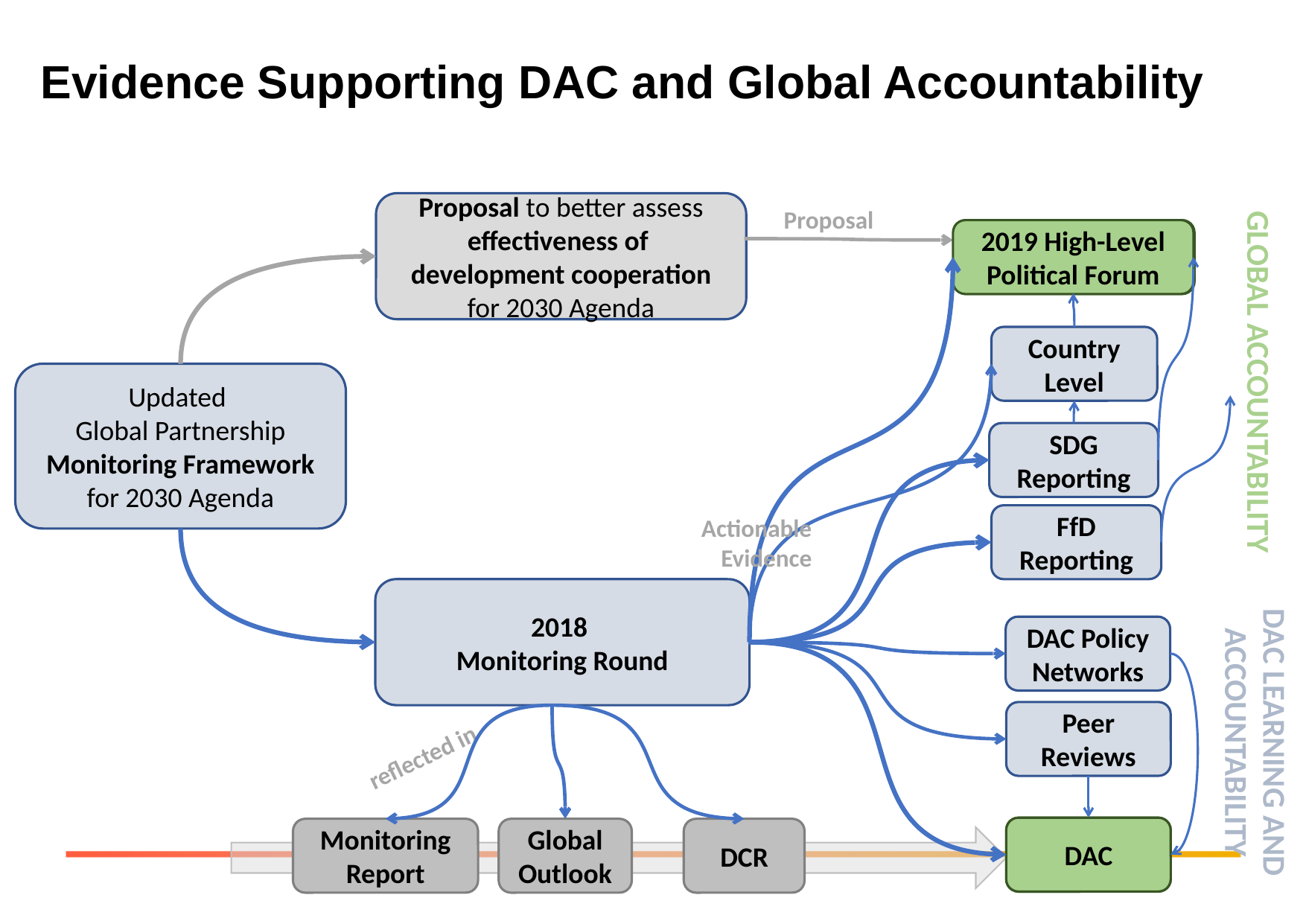

Evidence Supporting DAC and Global Accountability
Proposal to better assess effectiveness of  development cooperation for 2030 Agenda
Proposal
2019 High-Level Political Forum
Country Level
SDG Reporting
FfD Reporting
Actionable
Evidence
2019 High-Level Political Forum
Updated
Global Partnership
Monitoring Framework for 2030 Agenda
GLOBAL ACCOUNTABILITY
2018
Monitoring Round
DAC Policy Networks
Peer Reviews
DAC
DAC LEARNING AND ACCOUNTABILITY
reflected in
Monitoring Report
Global Outlook
DCR

DAC